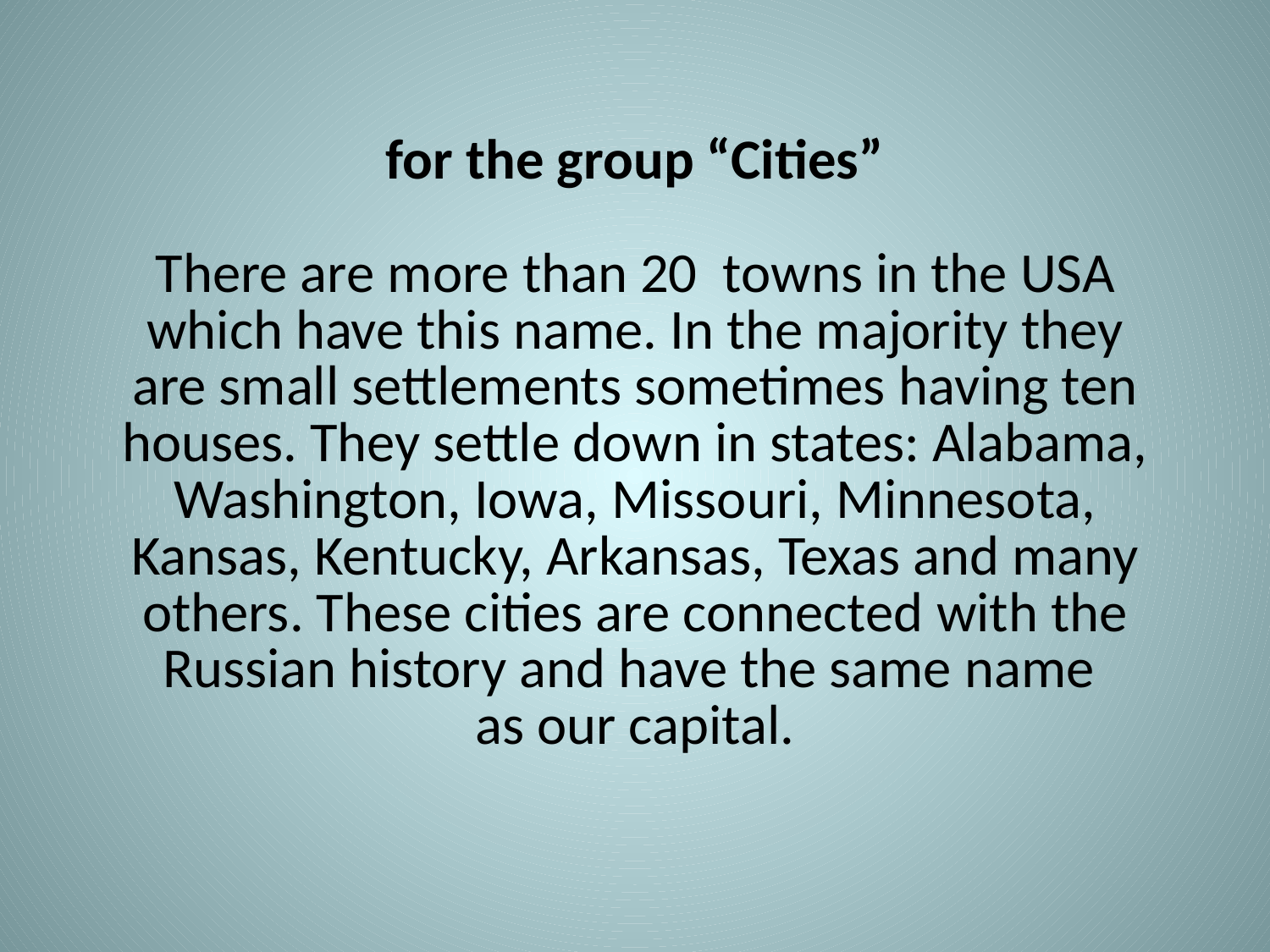

# for the group “Cities” There are more than 20  towns in the USA which have this name. In the majority they are small settlements sometimes having ten houses. They settle down in states: Alabama, Washington, Iowa, Missouri, Minnesota, Kansas, Kentucky, Arkansas, Texas and many others. These cities are connected with the Russian history and have the same name as our capital.